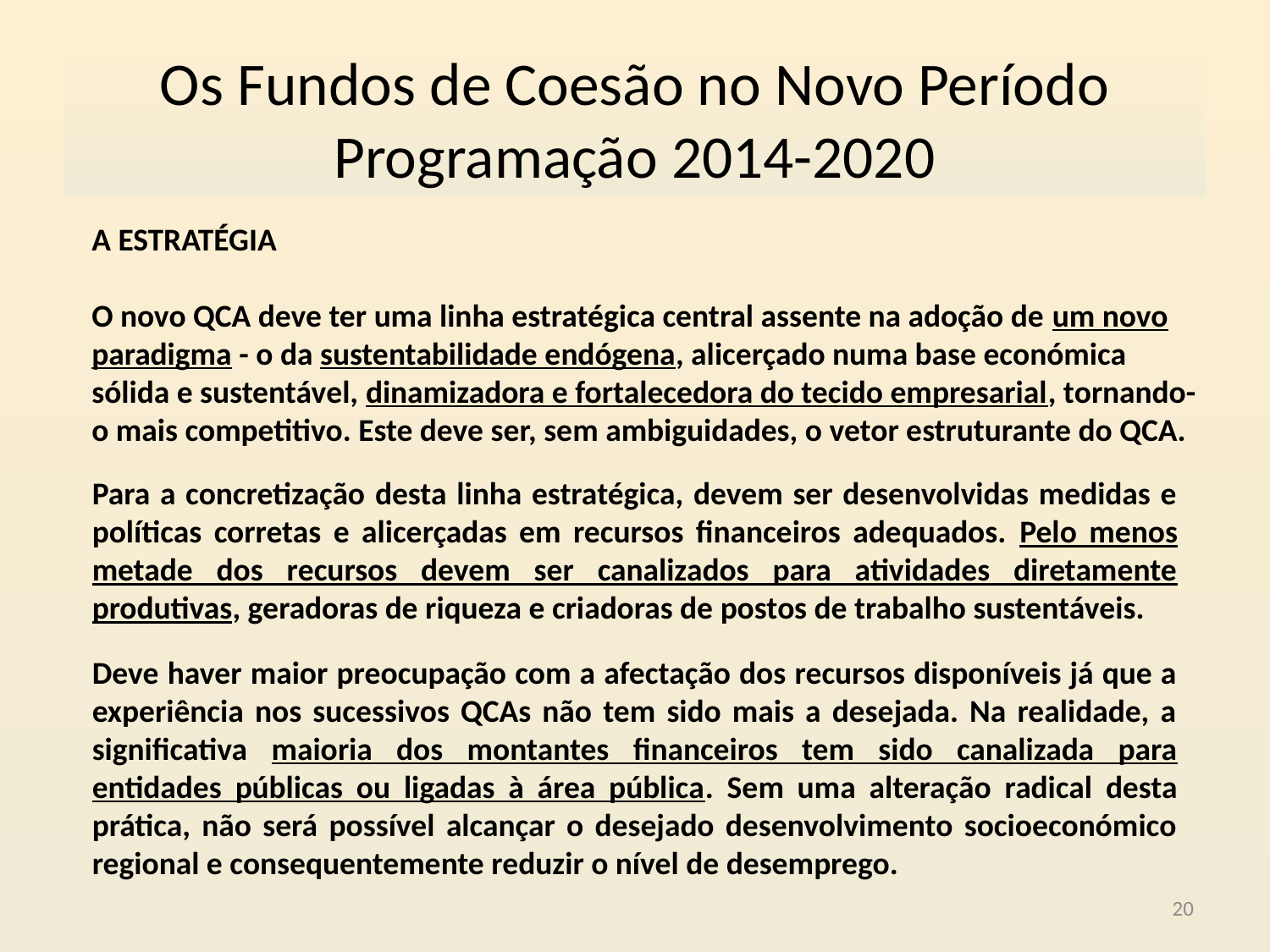

# Os Fundos de Coesão no Novo Período Programação 2014-2020
A ESTRATÉGIA

O novo QCA deve ter uma linha estratégica central assente na adoção de um novo paradigma - o da sustentabilidade endógena, alicerçado numa base económica sólida e sustentável, dinamizadora e fortalecedora do tecido empresarial, tornando-o mais competitivo. Este deve ser, sem ambiguidades, o vetor estruturante do QCA.
Para a concretização desta linha estratégica, devem ser desenvolvidas medidas e políticas corretas e alicerçadas em recursos financeiros adequados. Pelo menos metade dos recursos devem ser canalizados para atividades diretamente produtivas, geradoras de riqueza e criadoras de postos de trabalho sustentáveis.
Deve haver maior preocupação com a afectação dos recursos disponíveis já que a experiência nos sucessivos QCAs não tem sido mais a desejada. Na realidade, a significativa maioria dos montantes financeiros tem sido canalizada para entidades públicas ou ligadas à área pública. Sem uma alteração radical desta prática, não será possível alcançar o desejado desenvolvimento socioeconómico regional e consequentemente reduzir o nível de desemprego.
20